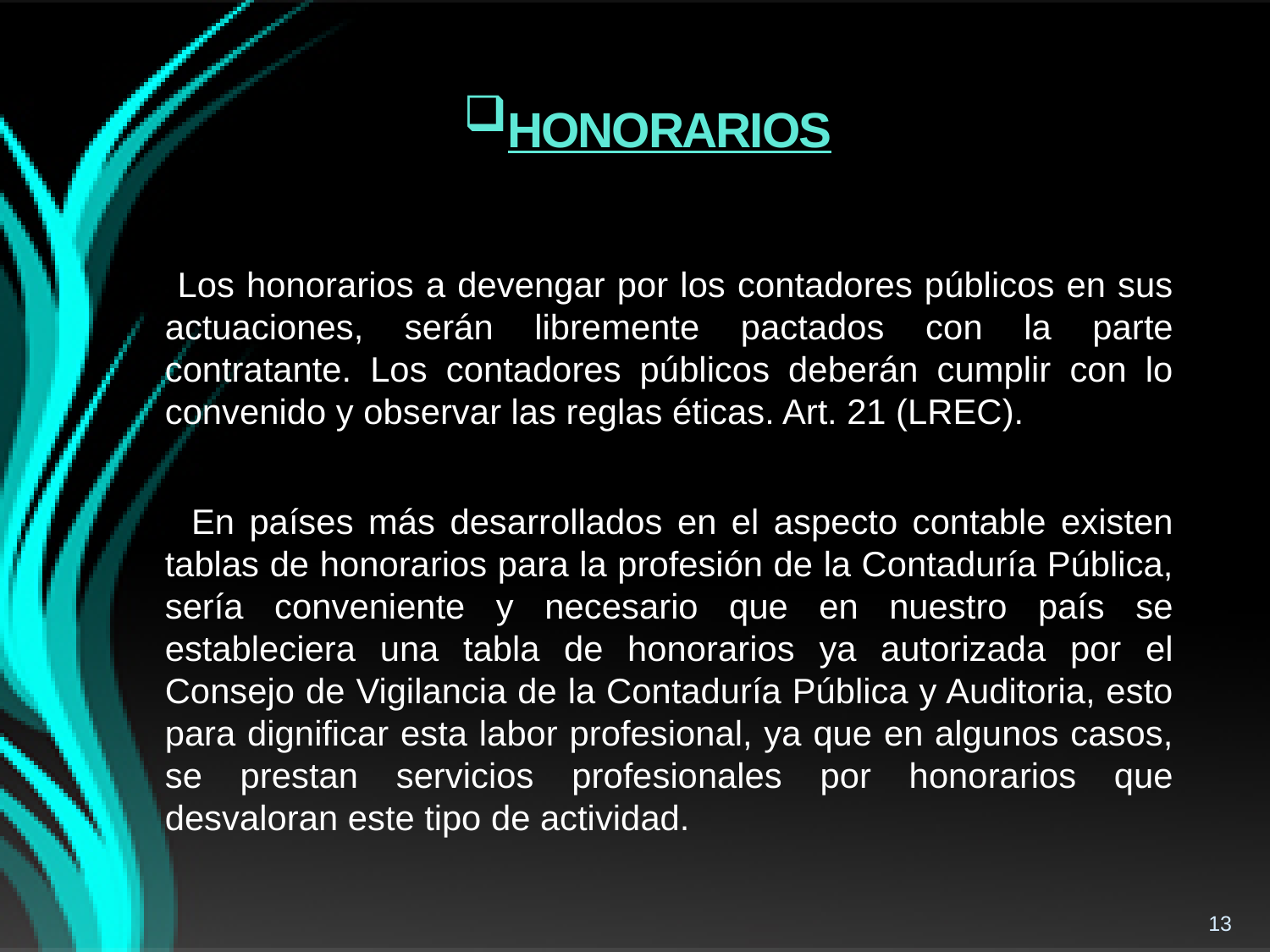

# HONORARIOS
     Los honorarios a devengar por los contadores públicos en sus actuaciones, serán libremente pactados con la parte contratante. Los contadores públicos deberán cumplir con lo convenido y observar las reglas éticas. Art. 21 (LREC).

     En países más desarrollados en el aspecto contable existen tablas de honorarios para la profesión de la Contaduría Pública, sería conveniente y necesario que en nuestro país se estableciera una tabla de honorarios ya autorizada por el Consejo de Vigilancia de la Contaduría Pública y Auditoria, esto para dignificar esta labor profesional, ya que en algunos casos, se prestan servicios profesionales por honorarios que desvaloran este tipo de actividad.
13